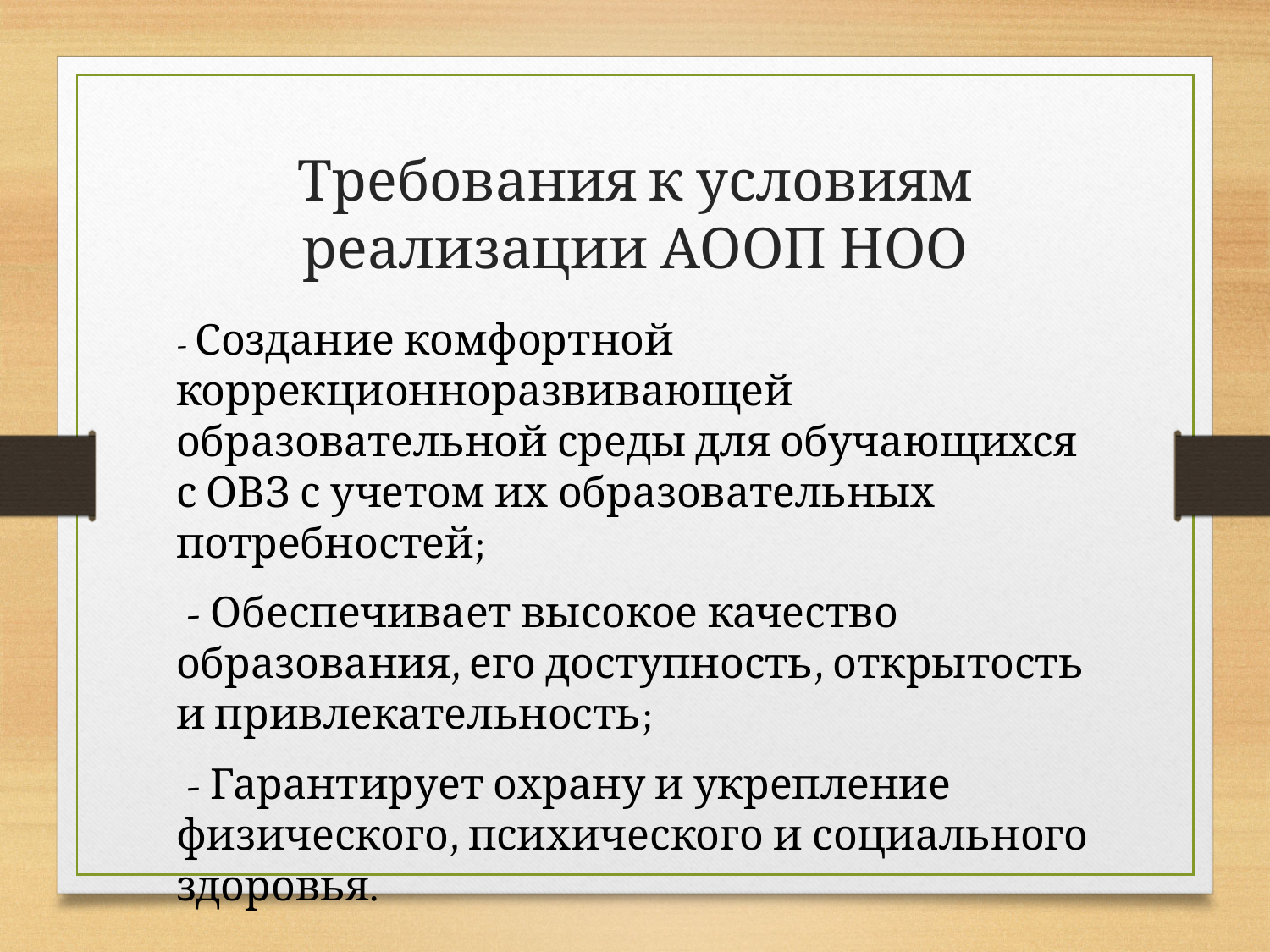

# Требования к условиям реализации АООП НОО
- Создание комфортной коррекционноразвивающей образовательной среды для обучающихся с ОВЗ с учетом их образовательных потребностей;
 - Обеспечивает высокое качество образования, его доступность, открытость и привлекательность;
 - Гарантирует охрану и укрепление физического, психического и социального здоровья.